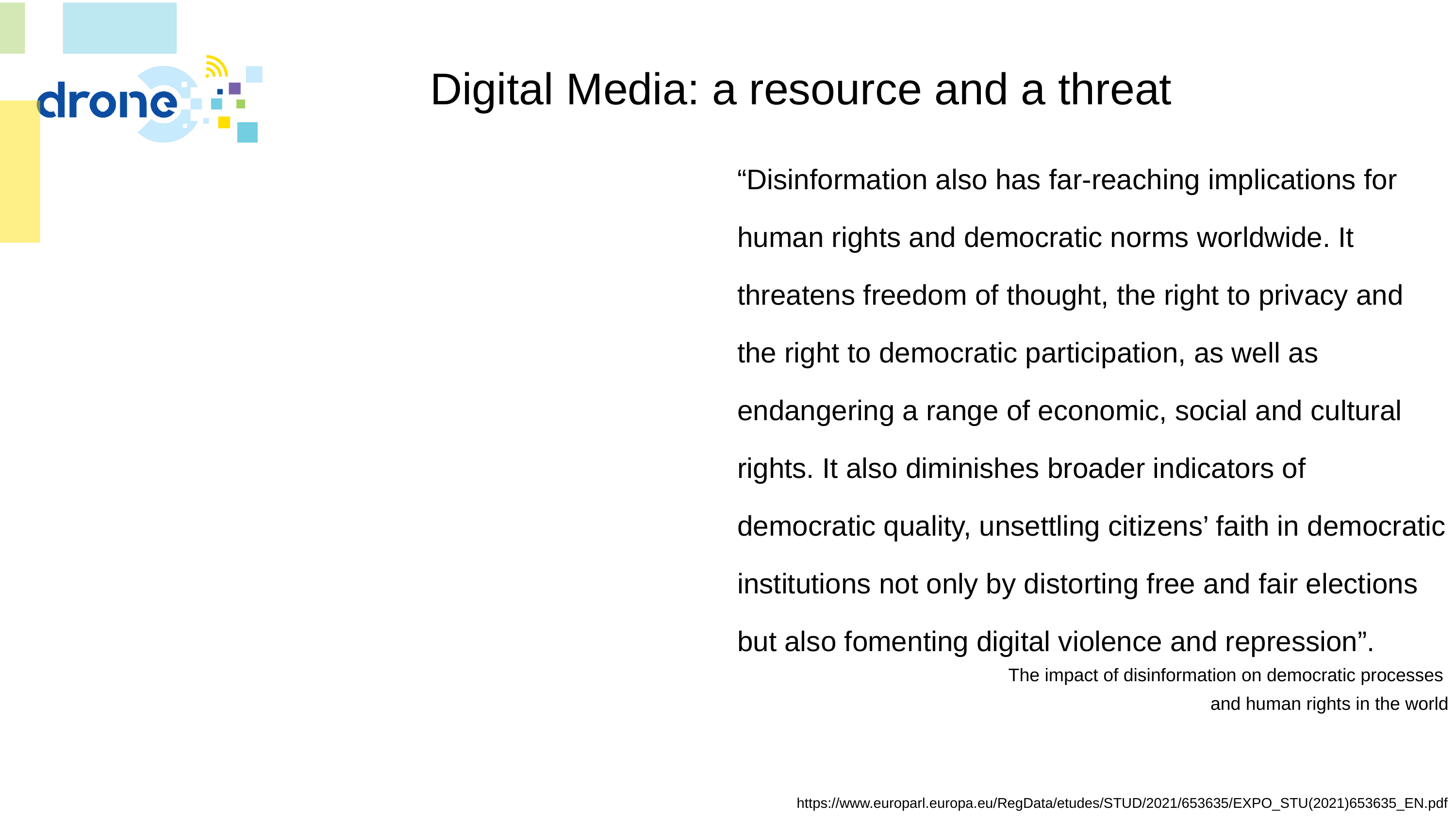

# Digital Media: a resource and a threat

“Disinformation also has far-reaching implications for human rights and democratic norms worldwide. It threatens freedom of thought, the right to privacy and the right to democratic participation, as well as endangering a range of economic, social and cultural rights. It also diminishes broader indicators of democratic quality, unsettling citizens’ faith in democratic institutions not only by distorting free and fair elections but also fomenting digital violence and repression”.
The impact of disinformation on democratic processes
and human rights in the world

https://www.europarl.europa.eu/RegData/etudes/STUD/2021/653635/EXPO_STU(2021)653635_EN.pdf